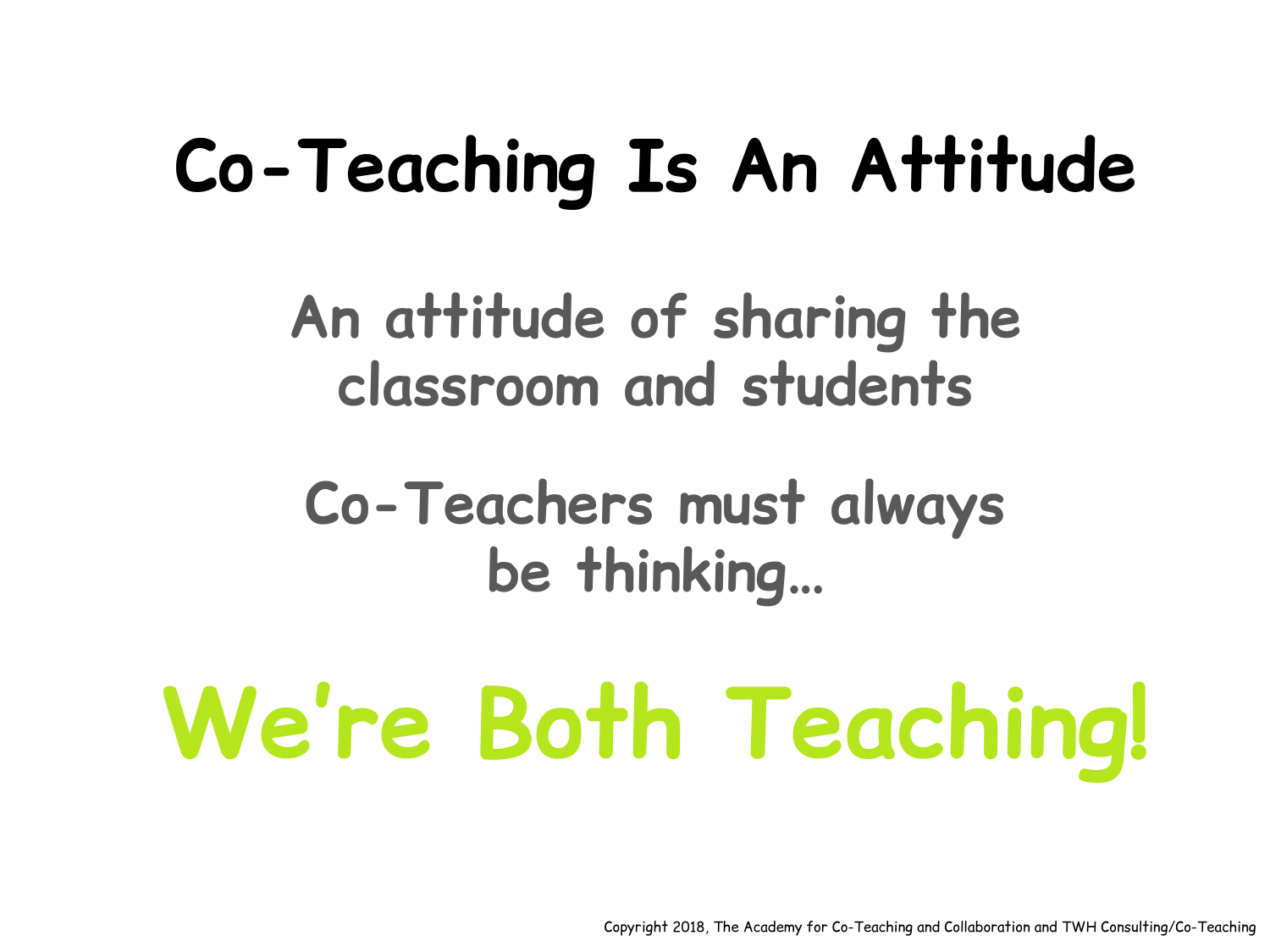

Co-Teaching Is An Attitude
An attitude of sharing the
classroom and students

Co-Teachers must always
be thinking…

We’re Both Teaching!
Copyright 2018, The Academy for Co-Teaching and Collaboration and TWH Consulting/Co-Teaching